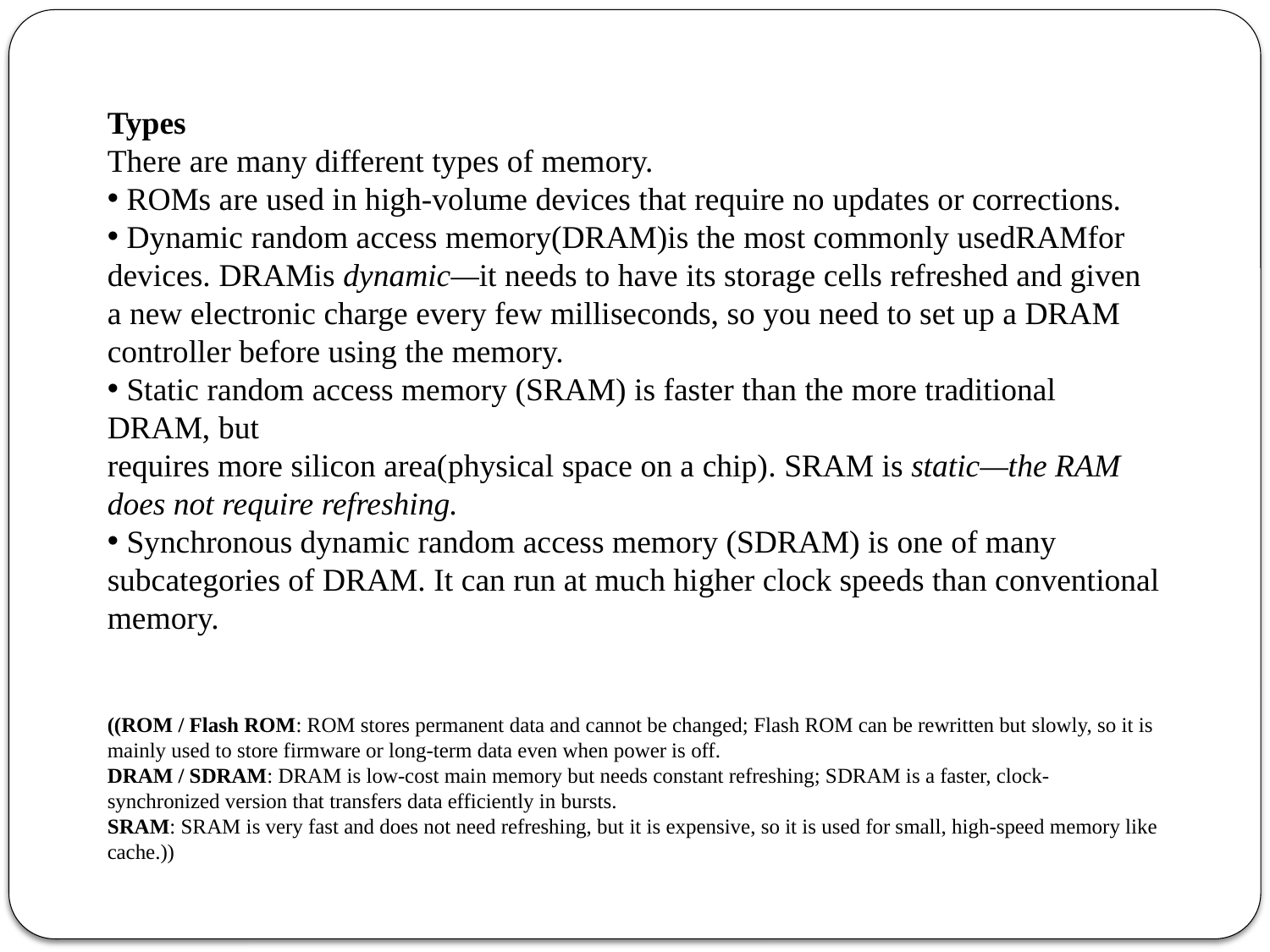

Types
There are many different types of memory.
 ROMs are used in high-volume devices that require no updates or corrections.
 Dynamic random access memory(DRAM)is the most commonly usedRAMfor devices. DRAMis dynamic—it needs to have its storage cells refreshed and given a new electronic charge every few milliseconds, so you need to set up a DRAM controller before using the memory.
 Static random access memory (SRAM) is faster than the more traditional DRAM, but
requires more silicon area(physical space on a chip). SRAM is static—the RAM does not require refreshing.
 Synchronous dynamic random access memory (SDRAM) is one of many subcategories of DRAM. It can run at much higher clock speeds than conventional memory.

((ROM / Flash ROM: ROM stores permanent data and cannot be changed; Flash ROM can be rewritten but slowly, so it is mainly used to store firmware or long-term data even when power is off.
DRAM / SDRAM: DRAM is low-cost main memory but needs constant refreshing; SDRAM is a faster, clock-synchronized version that transfers data efficiently in bursts.
SRAM: SRAM is very fast and does not need refreshing, but it is expensive, so it is used for small, high-speed memory like cache.))